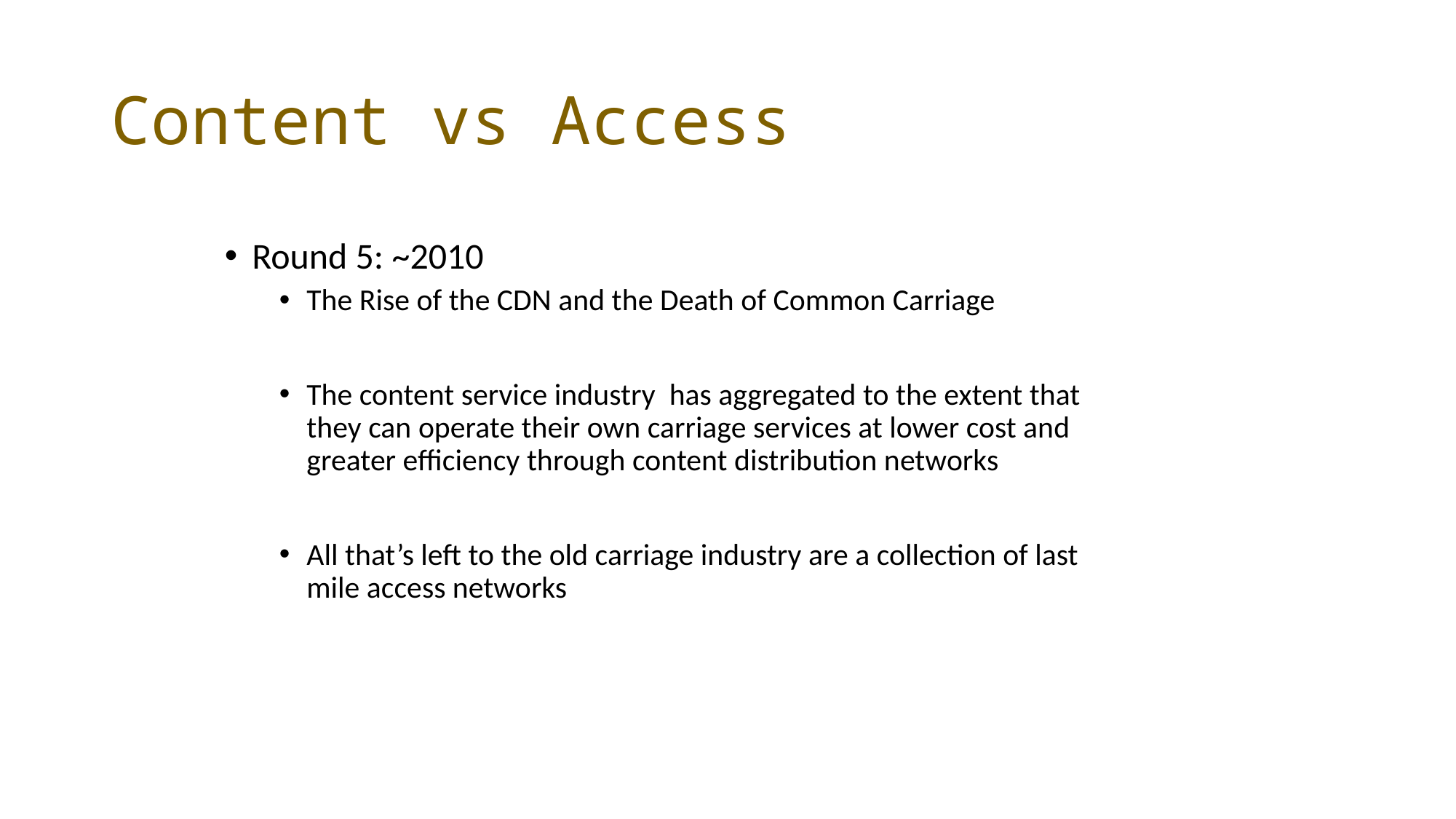

# Content vs Access
Round 5: ~2010
The Rise of the CDN and the Death of Common Carriage

The content service industry  has aggregated to the extent that they can operate their own carriage services at lower cost and greater efficiency through content distribution networks

All that’s left to the old carriage industry are a collection of last mile access networks